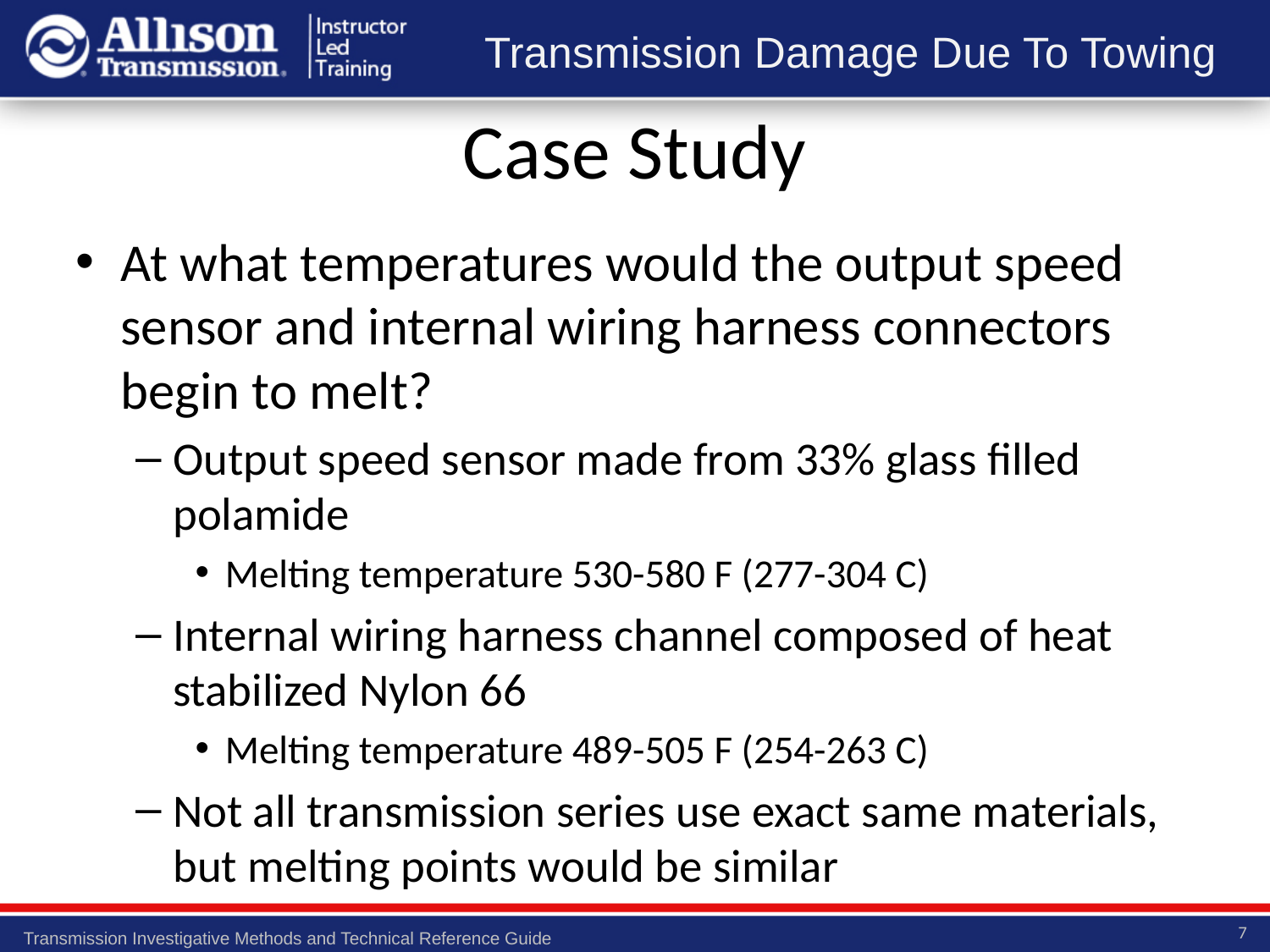

Case Study
At what temperatures would the output speed sensor and internal wiring harness connectors begin to melt?
Output speed sensor made from 33% glass filled polamide
Melting temperature 530-580 F (277-304 C)
Internal wiring harness channel composed of heat stabilized Nylon 66
Melting temperature 489-505 F (254-263 C)
Not all transmission series use exact same materials, but melting points would be similar
7